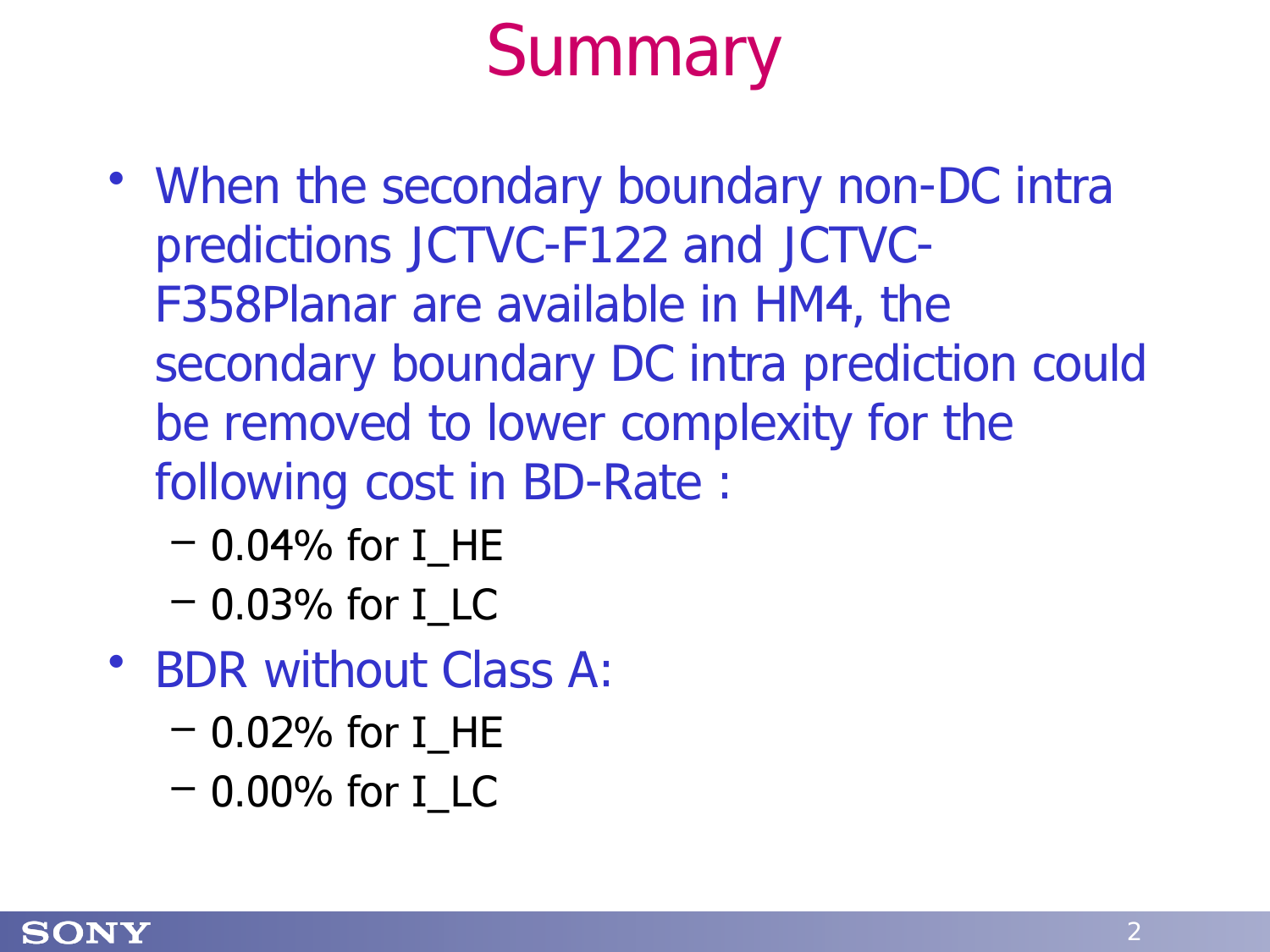

# Summary
When the secondary boundary non-DC intra predictions JCTVC-F122 and JCTVC-F358Planar are available in HM4, the secondary boundary DC intra prediction could be removed to lower complexity for the following cost in BD-Rate :
0.04% for I_HE
0.03% for I_LC
BDR without Class A:
0.02% for I_HE
0.00% for I_LC

2